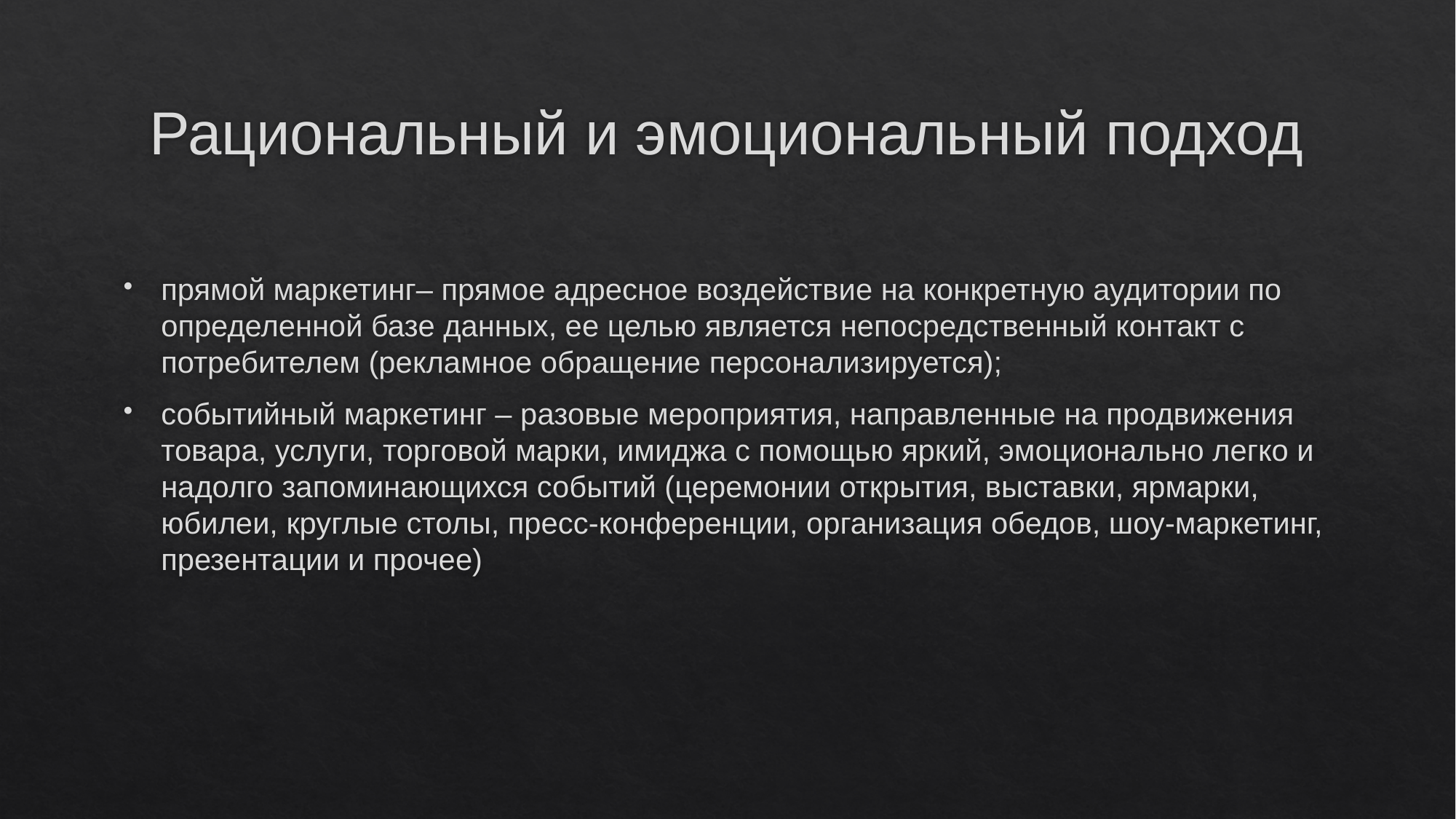

# Рациональный и эмоциональный подход
прямой маркетинг– прямое адресное воздействие на конкретную аудитории по определенной базе данных, ее целью является непосредственный контакт с потребителем (рекламное обращение персонализируется);
событийный маркетинг – разовые мероприятия, направленные на продвижения товара, услуги, торговой марки, имиджа с помощью яркий, эмоционально легко и надолго запоминающихся событий (церемонии открытия, выставки, ярмарки, юбилеи, круглые столы, пресс-конференции, организация обедов, шоу-маркетинг, презентации и прочее)